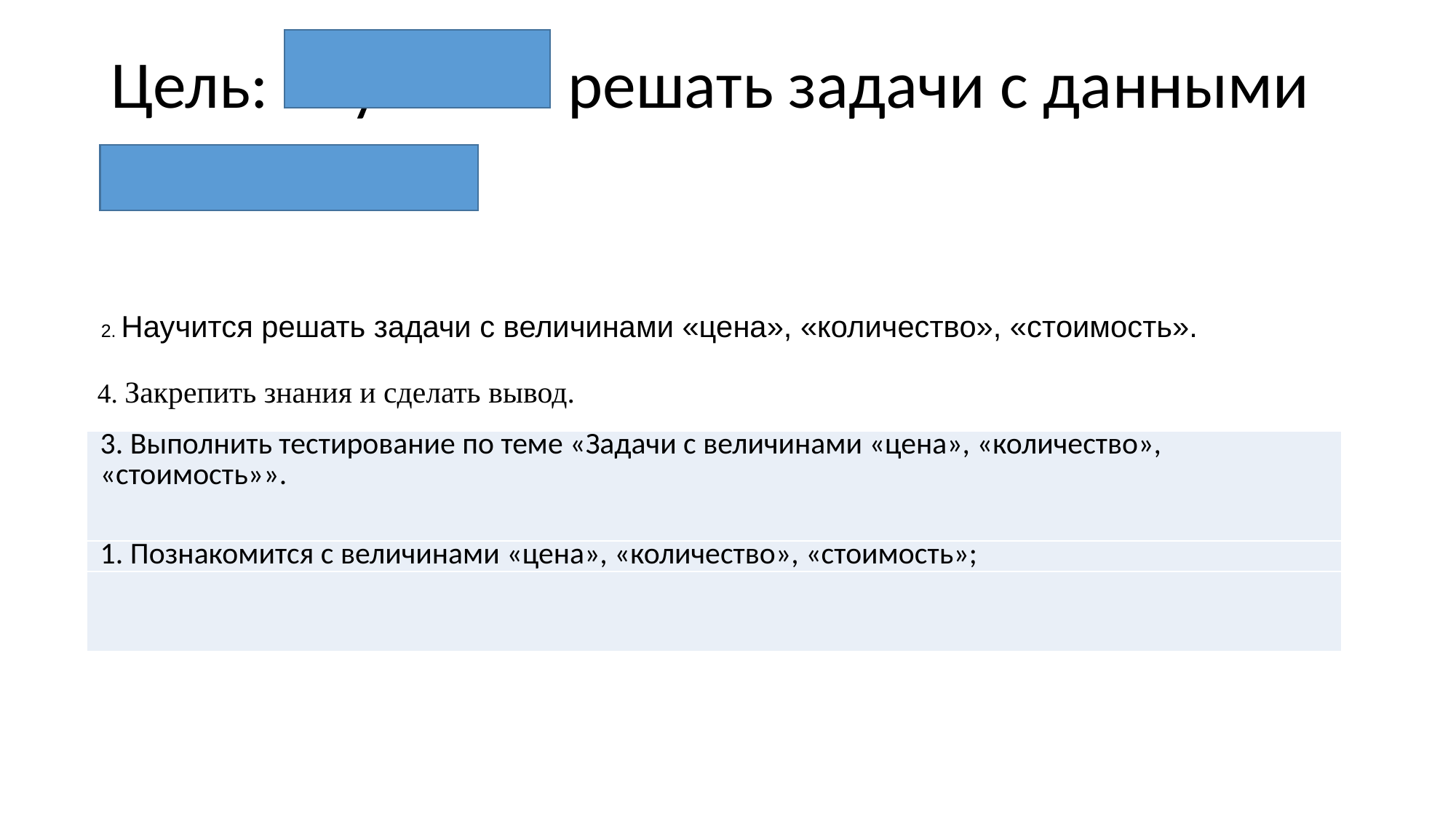

# Цель: научимся решать задачи с данными величинами.

2. Научится решать задачи с величинами «цена», «количество», «стоимость».
4. Закрепить знания и сделать вывод.
| 3. Выполнить тестирование по теме «Задачи с величинами «цена», «количество», «стоимость»». |
| --- |
| 1. Познакомится с величинами «цена», «количество», «стоимость»; |
| --- |